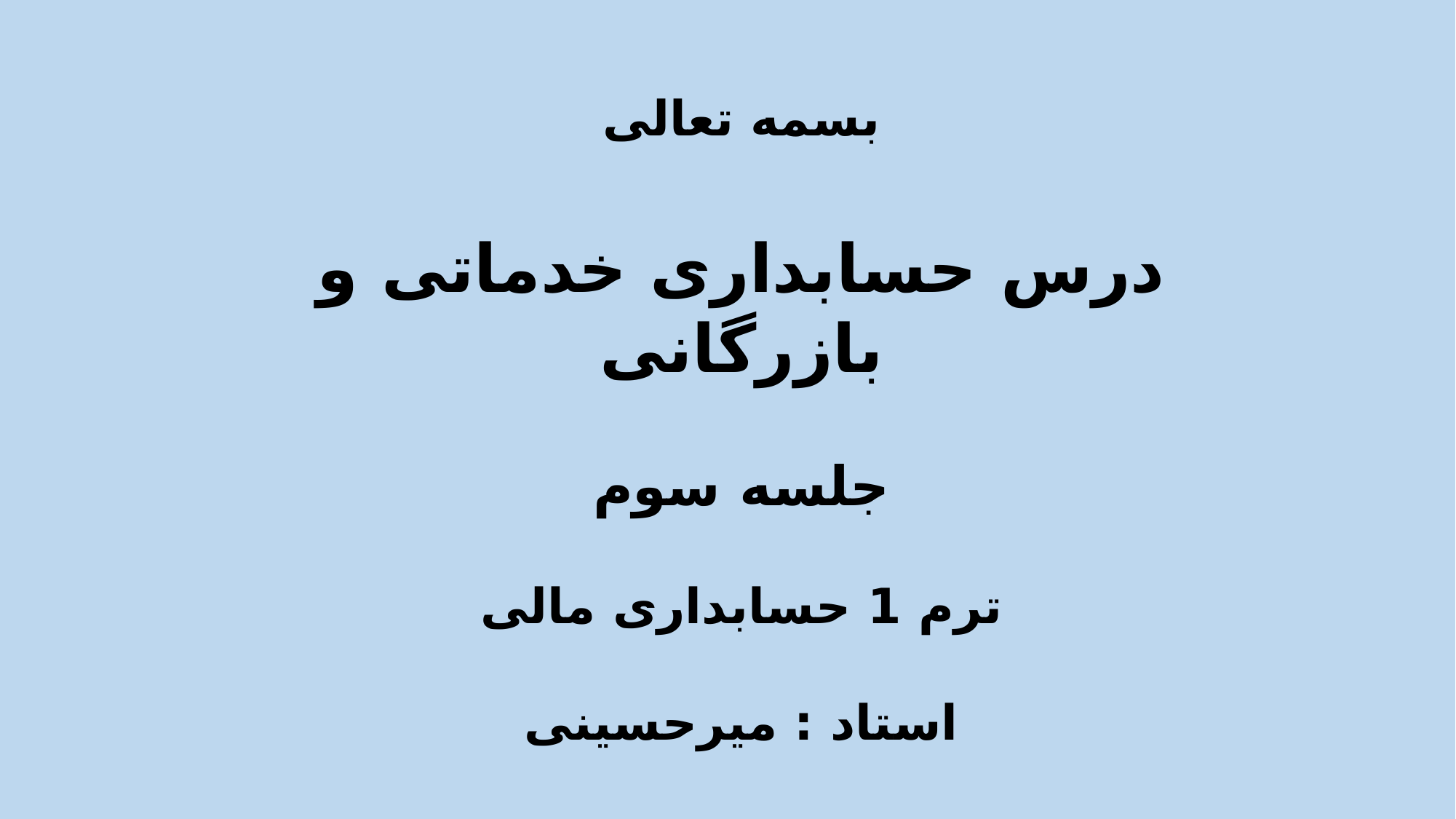

بسمه تعالی

درس حسابداری خدماتی و بازرگانی

جلسه سوم

ترم 1 حسابداری مالی

استاد : میرحسینی